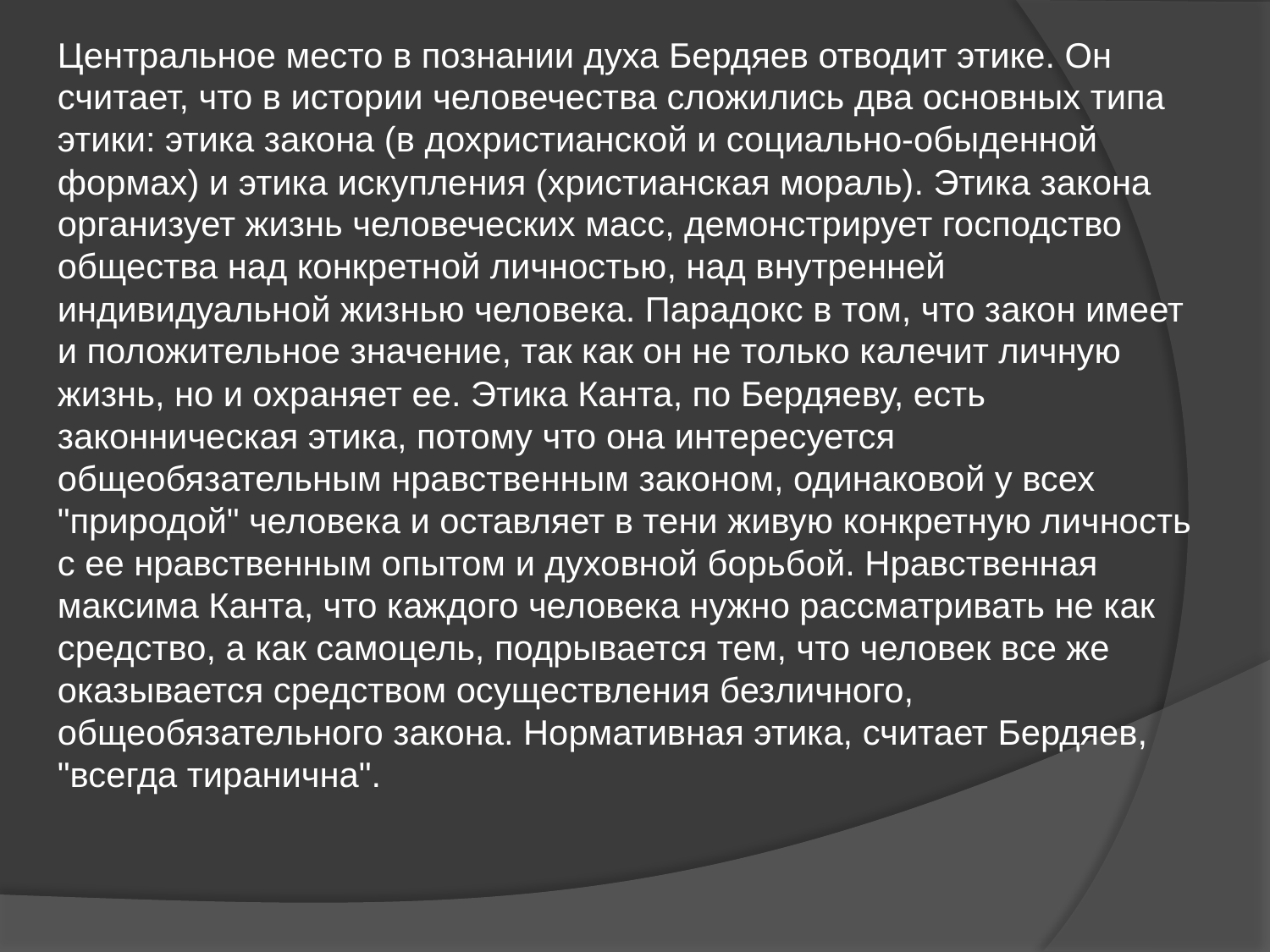

Центральное место в познании духа Бердяев отводит этике. Он считает, что в истории человечества сложились два основных типа этики: этика закона (в дохристианской и социально-обыденной формах) и этика искупления (христианская мораль). Этика закона организует жизнь человеческих масс, демонстрирует господство общества над конкретной личностью, над внутренней индивидуальной жизнью человека. Парадокс в том, что закон имеет и положительное значение, так как он не только калечит личную жизнь, но и охраняет ее. Этика Канта, по Бердяеву, есть законническая этика, потому что она интересуется общеобязательным нравственным законом, одинаковой у всех "природой" человека и оставляет в тени живую конкретную личность с ее нравственным опытом и духовной борьбой. Нравственная максима Канта, что каждого человека нужно рассматривать не как средство, а как самоцель, подрывается тем, что человек все же оказывается средством осуществления безличного, общеобязательного закона. Нормативная этика, считает Бердяев, "всегда тиранична".